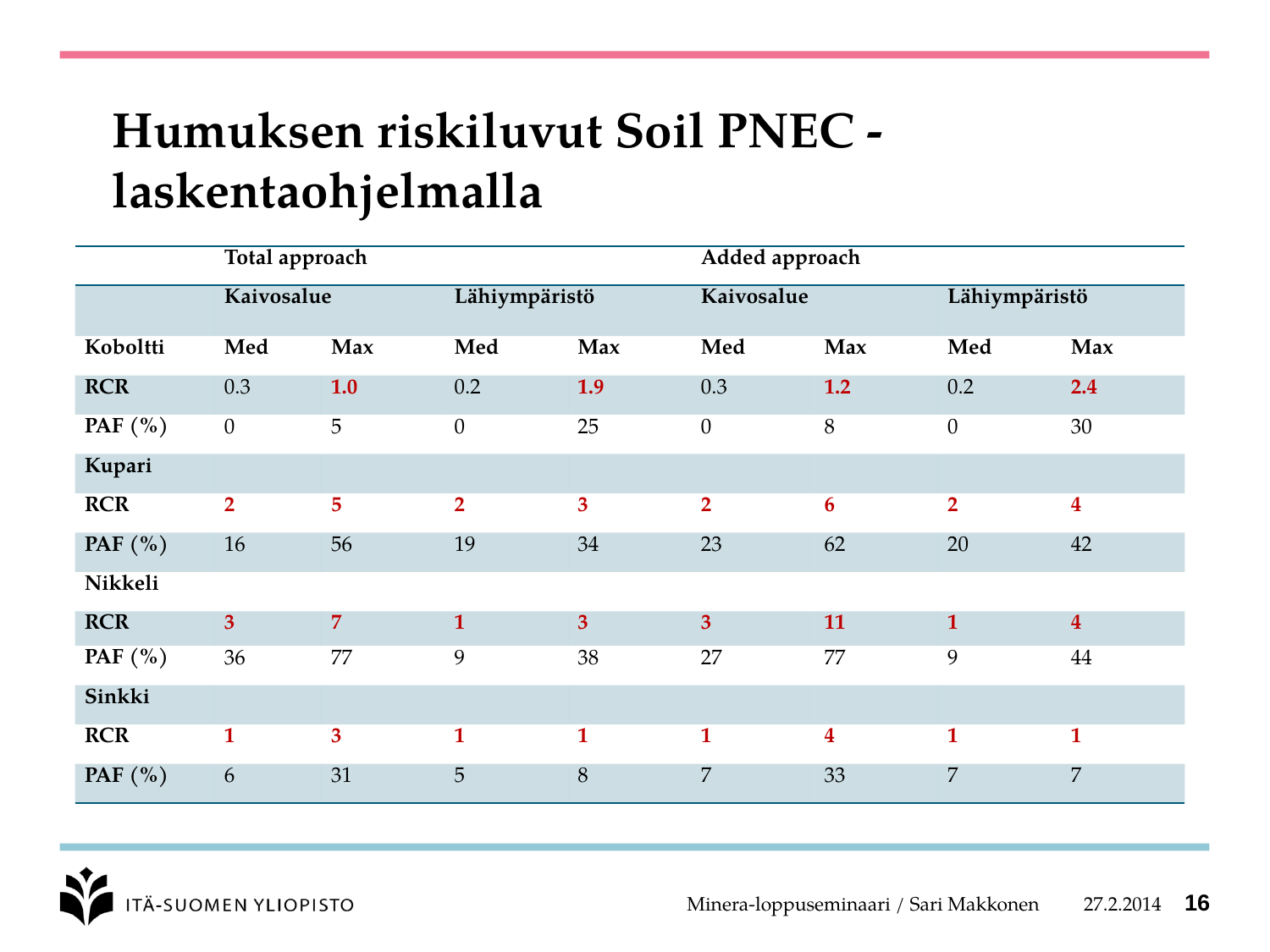

# Humuksen riskiluvut Soil PNEC -laskentaohjelmalla
|  | Total approach |  |  |  | Added approach |  |  |  |
| --- | --- | --- | --- | --- | --- | --- | --- | --- |
|  | Kaivosalue |  | Lähiympäristö |  | Kaivosalue |  | Lähiympäristö |  |
| Koboltti | Med | Max | Med | Max | Med | Max | Med | Max |
| RCR | 0.3 | 1.0 | 0.2 | 1.9 | 0.3 | 1.2 | 0.2 | 2.4 |
| PAF (%) | 0 | 5 | 0 | 25 | 0 | 8 | 0 | 30 |
| Kupari |  |  |  |  |  |  |  |  |
| RCR | 2 | 5 | 2 | 3 | 2 | 6 | 2 | 4 |
| PAF (%) | 16 | 56 | 19 | 34 | 23 | 62 | 20 | 42 |
| Nikkeli |  |  |  |  |  |  |  |  |
| RCR | 3 | 7 | 1 | 3 | 3 | 11 | 1 | 4 |
| PAF (%) | 36 | 77 | 9 | 38 | 27 | 77 | 9 | 44 |
| Sinkki |  |  |  |  |  |  |  |  |
| RCR | 1 | 3 | 1 | 1 | 1 | 4 | 1 | 1 |
| PAF (%) | 6 | 31 | 5 | 8 | 7 | 33 | 7 | 7 |
Minera-loppuseminaari / Sari Makkonen
27.2.2014
16